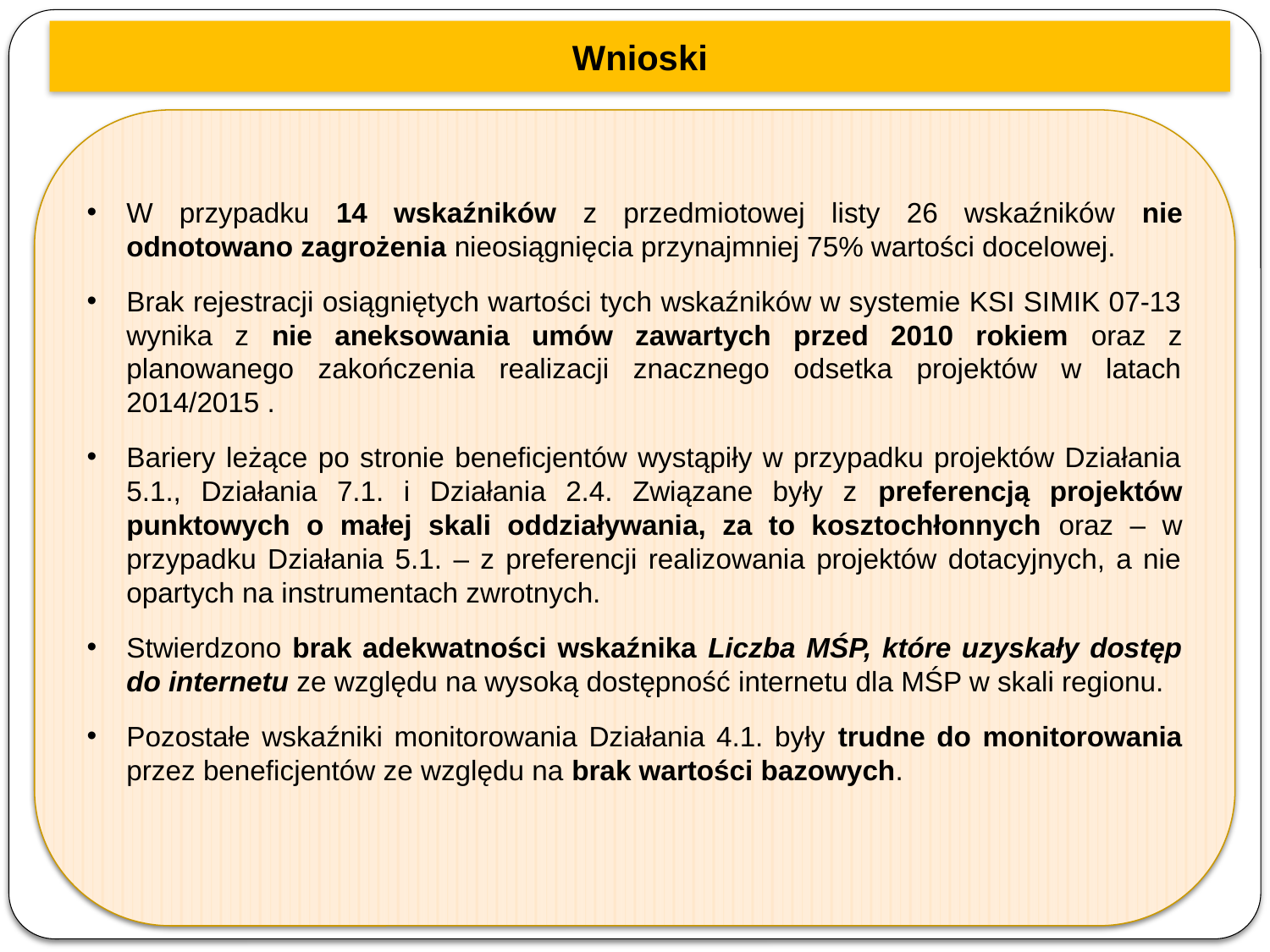

Wnioski
W przypadku 14 wskaźników z przedmiotowej listy 26 wskaźników nie odnotowano zagrożenia nieosiągnięcia przynajmniej 75% wartości docelowej.
Brak rejestracji osiągniętych wartości tych wskaźników w systemie KSI SIMIK 07-13 wynika z nie aneksowania umów zawartych przed 2010 rokiem oraz z planowanego zakończenia realizacji znacznego odsetka projektów w latach 2014/2015 .
Bariery leżące po stronie beneficjentów wystąpiły w przypadku projektów Działania 5.1., Działania 7.1. i Działania 2.4. Związane były z preferencją projektów punktowych o małej skali oddziaływania, za to kosztochłonnych oraz – w przypadku Działania 5.1. – z preferencji realizowania projektów dotacyjnych, a nie opartych na instrumentach zwrotnych.
Stwierdzono brak adekwatności wskaźnika Liczba MŚP, które uzyskały dostęp do internetu ze względu na wysoką dostępność internetu dla MŚP w skali regionu.
Pozostałe wskaźniki monitorowania Działania 4.1. były trudne do monitorowania przez beneficjentów ze względu na brak wartości bazowych.